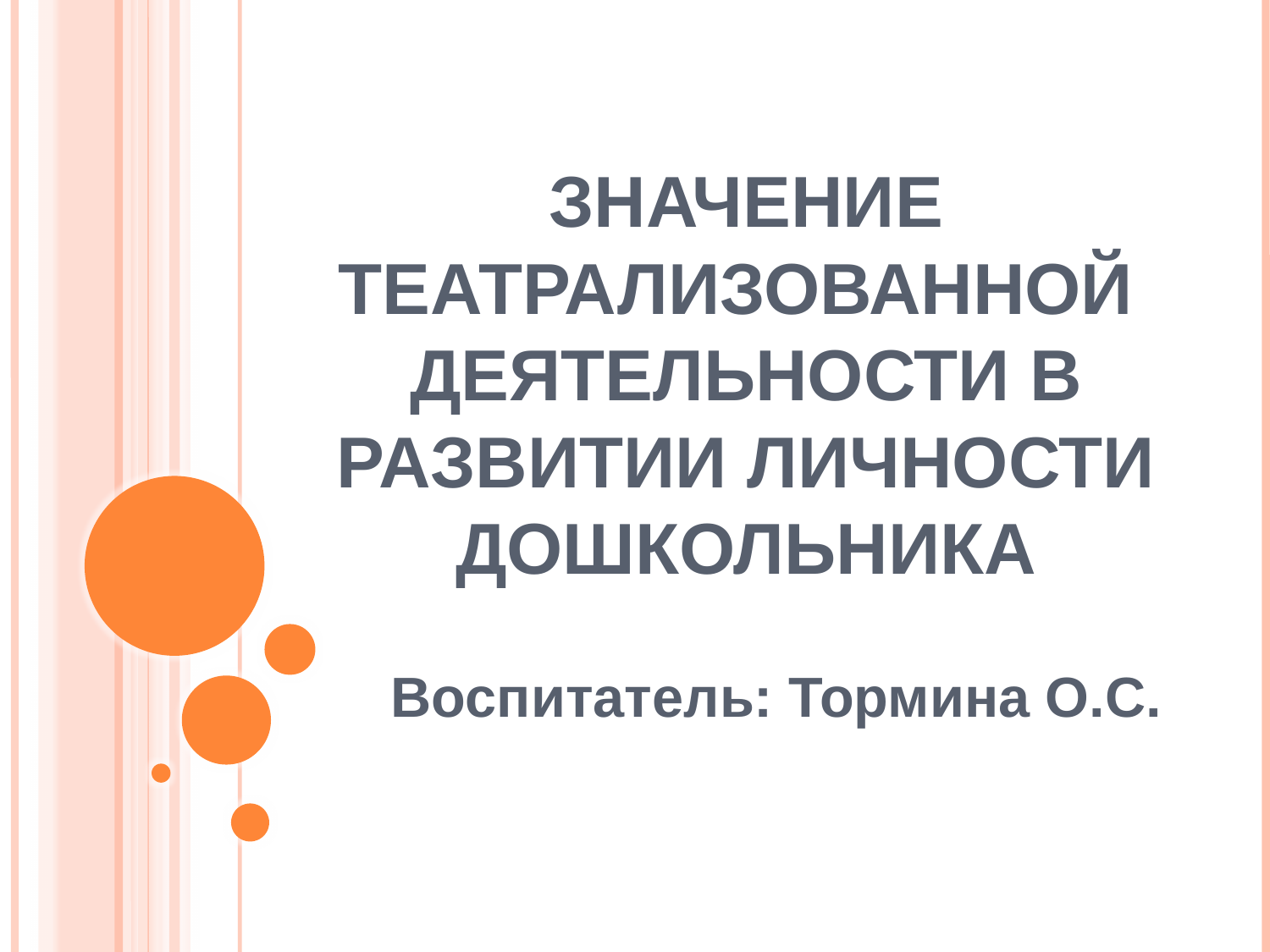

# Значение театрализованной  деятельности в развитии личности дошкольника
Воспитатель: Тормина О.С.